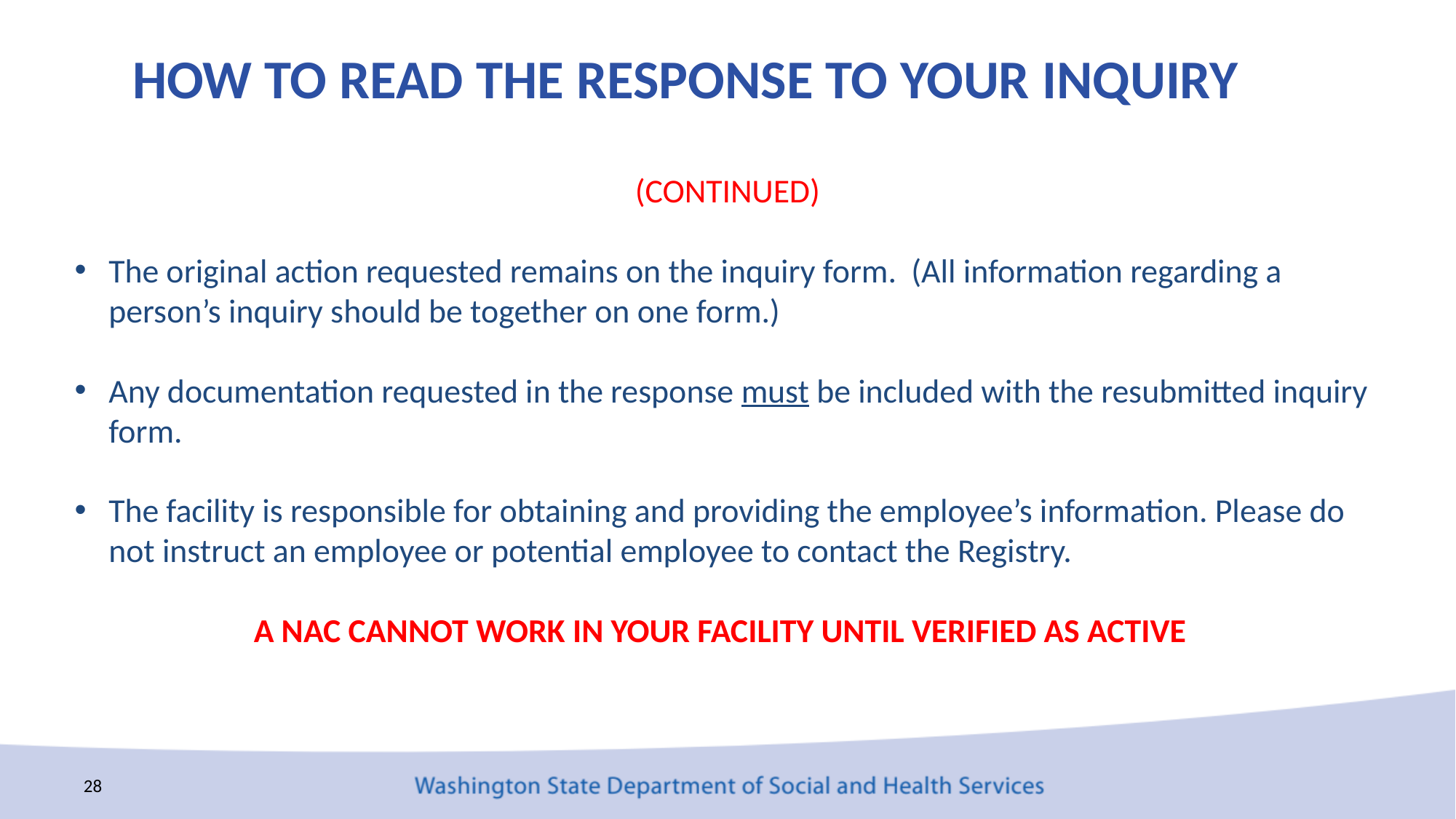

HOW TO READ THE RESPONSE TO YOUR INQUIRY

(CONTINUED)

The original action requested remains on the inquiry form.  (All information regarding a person’s inquiry should be together on one form.)

Any documentation requested in the response must be included with the resubmitted inquiry form.

The facility is responsible for obtaining and providing the employee’s information. Please do not instruct an employee or potential employee to contact the Registry.

A NAC CANNOT WORK IN YOUR FACILITY UNTIL VERIFIED AS ACTIVE

28